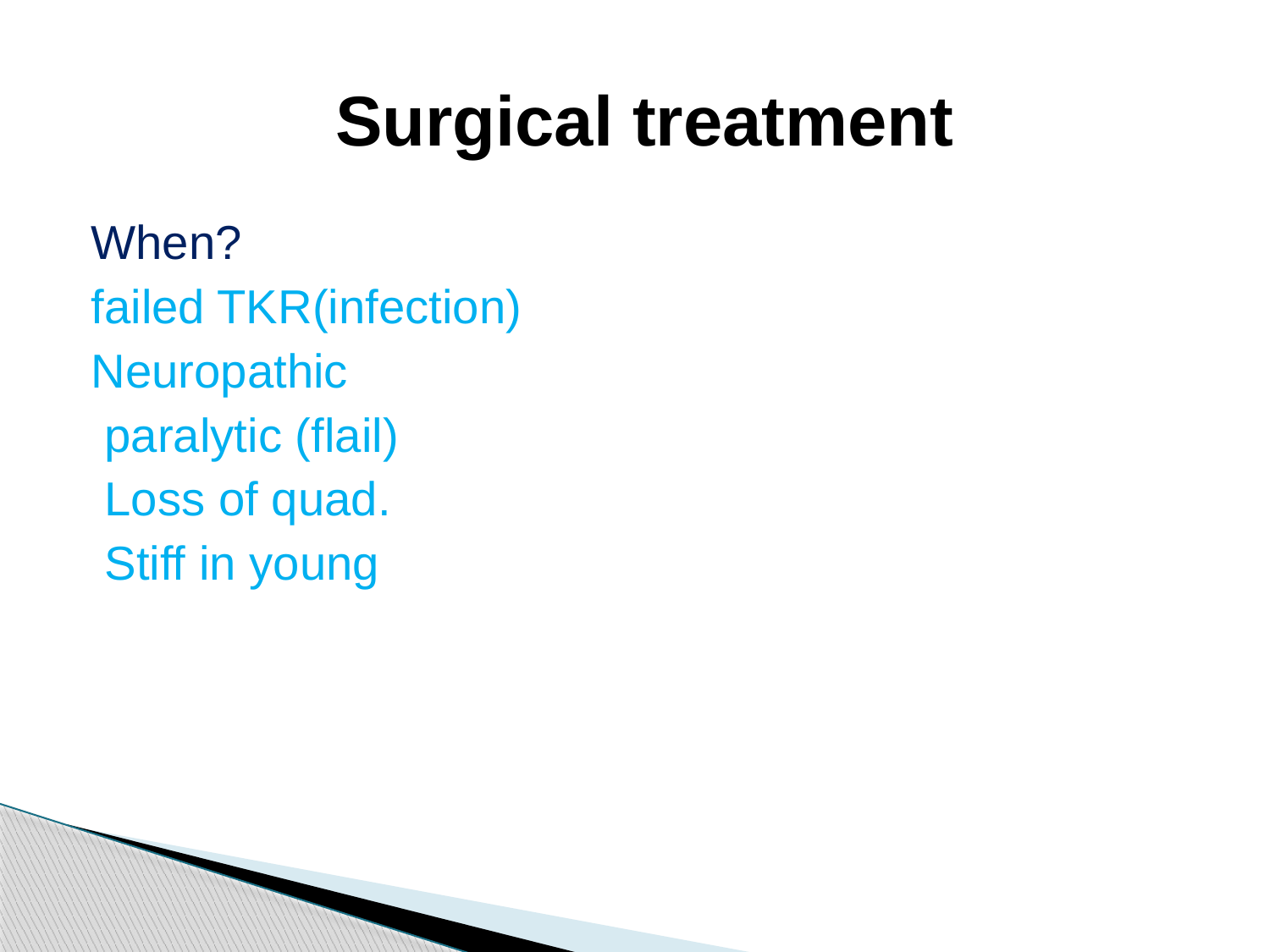

# Surgical treatment
When?
failed TKR(infection)
Neuropathic
 paralytic (flail)
 Loss of quad.
 Stiff in young